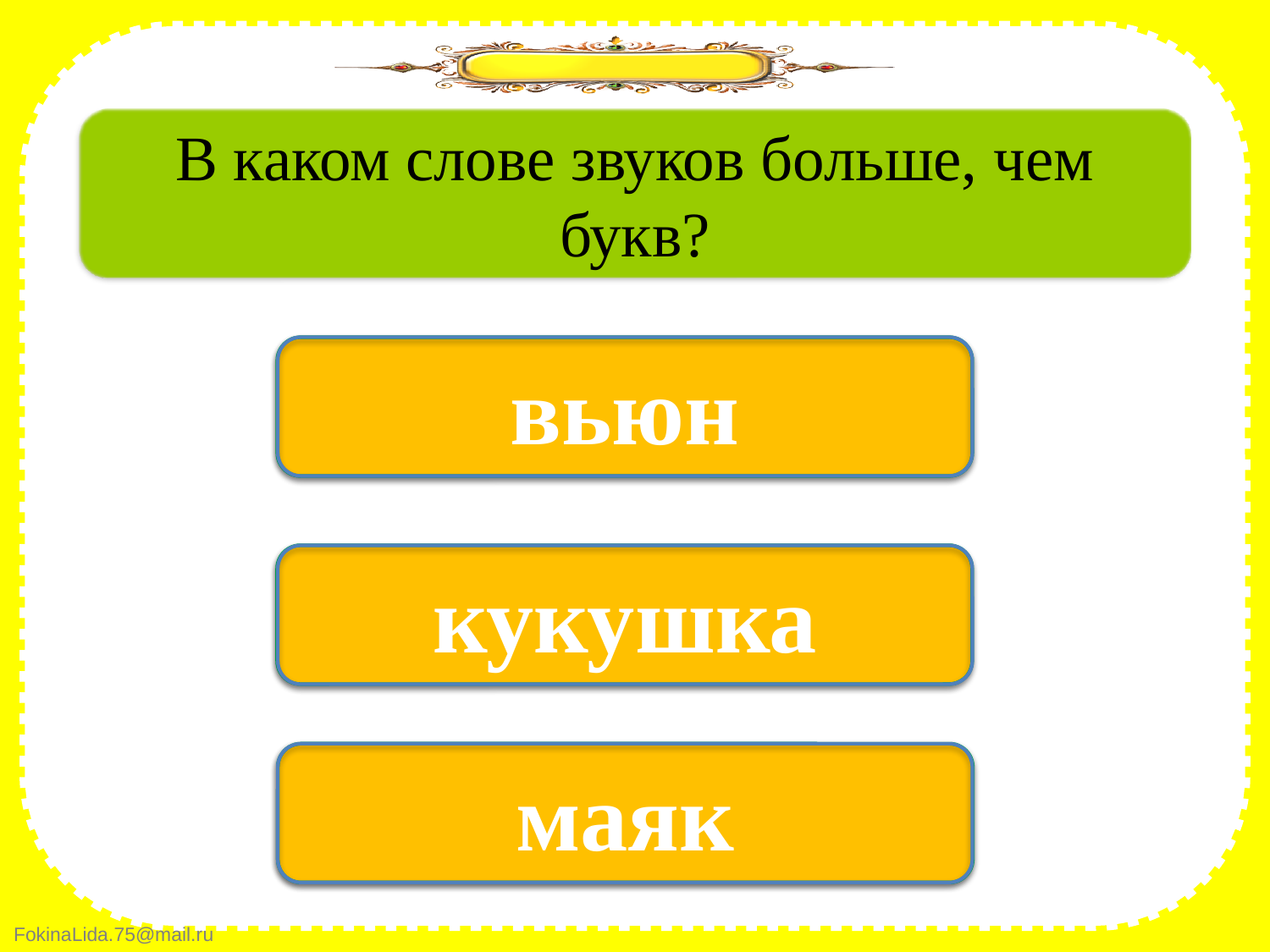

В каком слове звуков больше, чем букв?
нет

вьюн
нет
кукушка

да
маяк